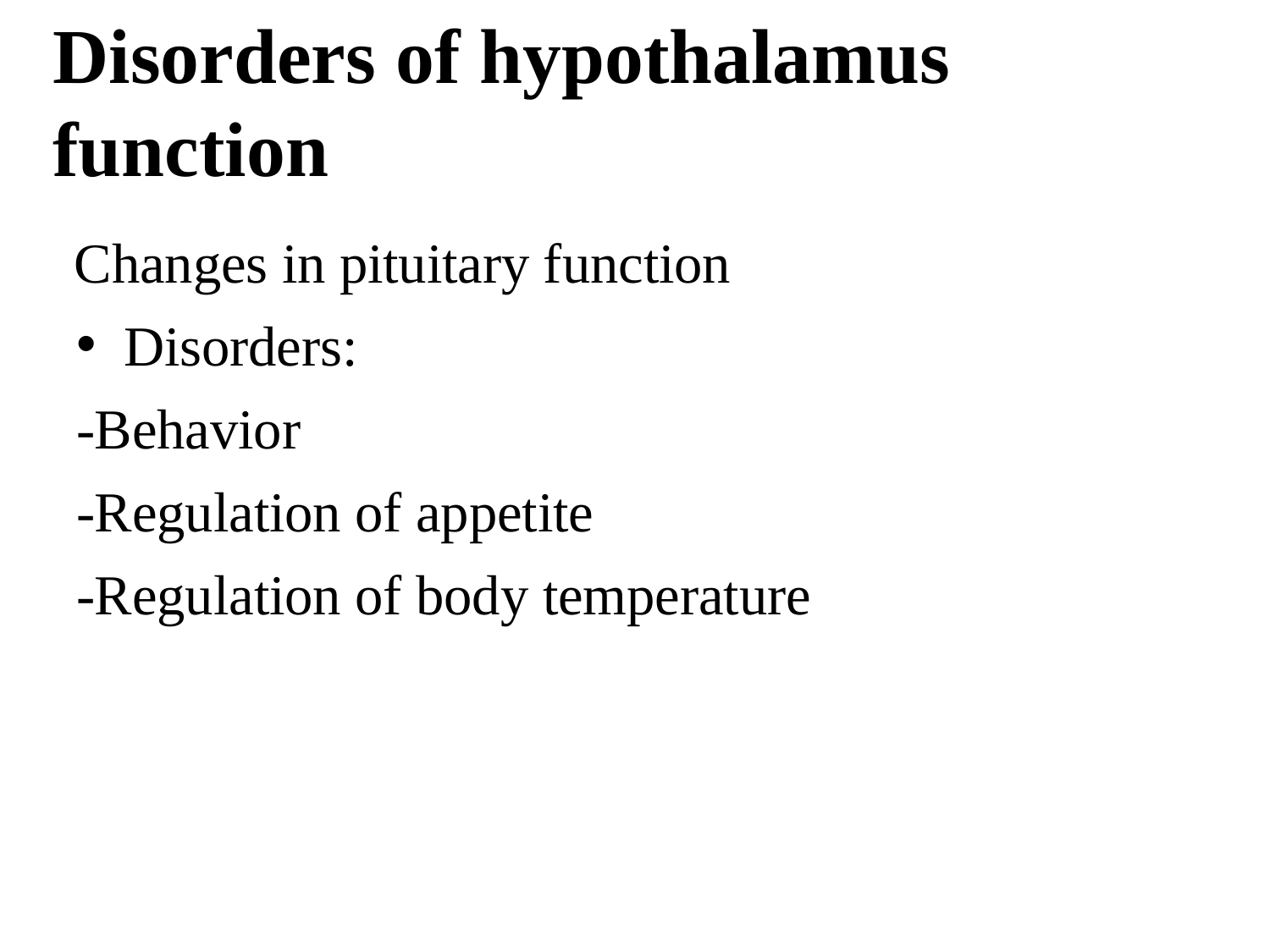

# Disorders of hypothalamus function

Changes in pituitary function
Disorders:
-Behavior
-Regulation of appetite
-Regulation of body temperature